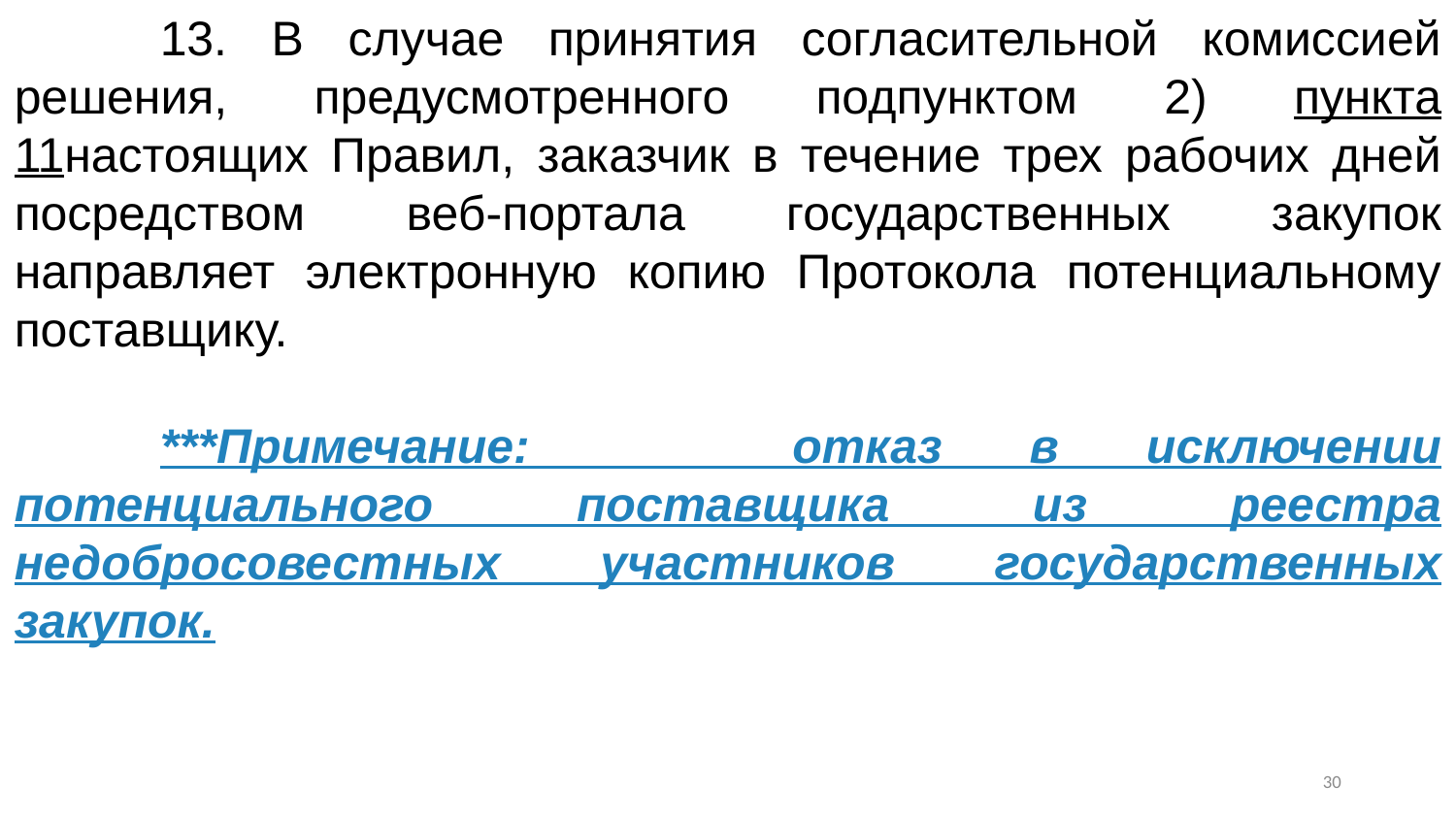

13. В случае принятия согласительной комиссией решения, предусмотренного подпунктом 2) пункта 11настоящих Правил, заказчик в течение трех рабочих дней посредством веб-портала государственных закупок направляет электронную копию Протокола потенциальному поставщику.

	***Примечание:   отказ в исключении потенциального поставщика из реестра недобросовестных участников государственных закупок.

30